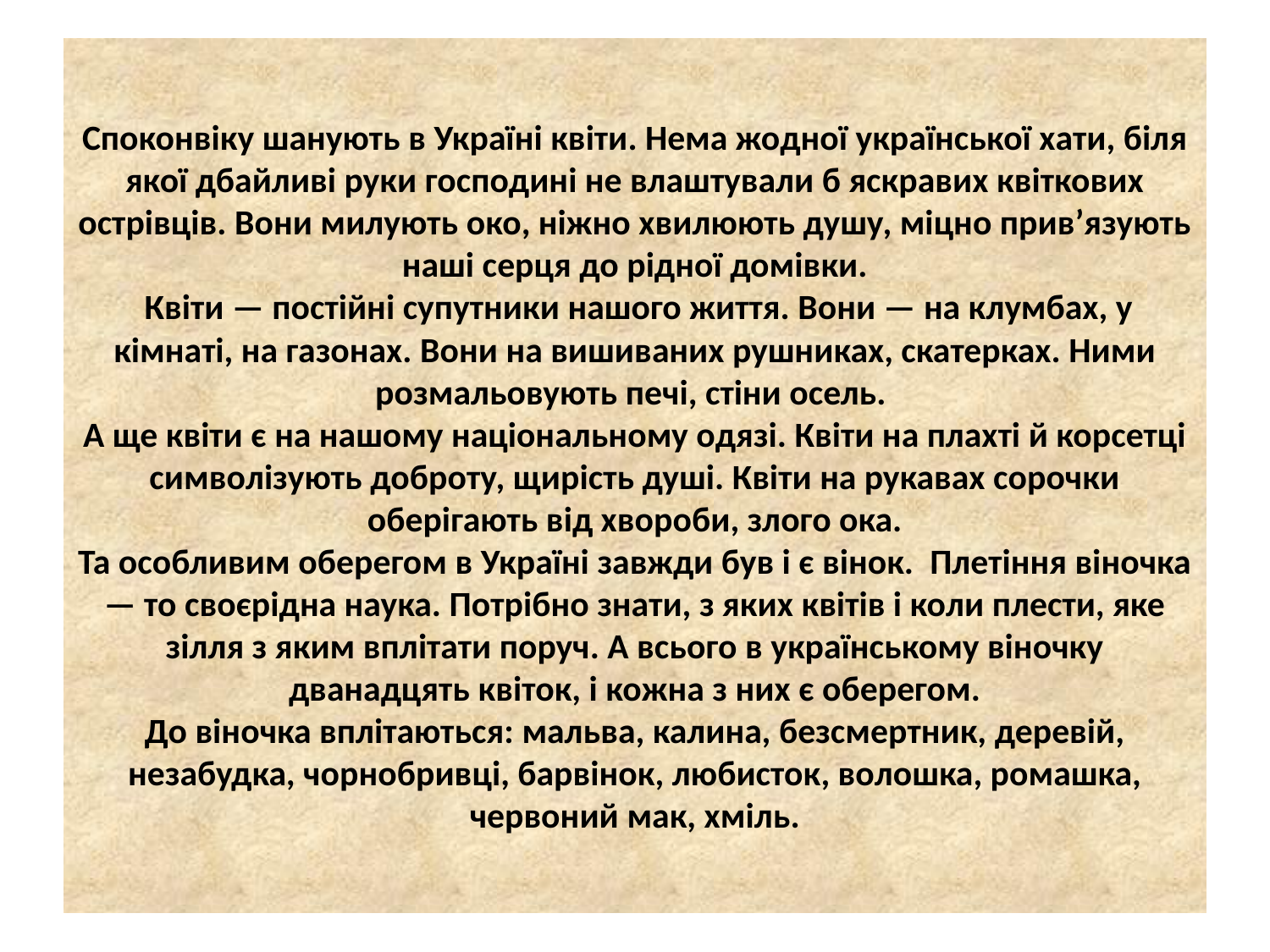

# Споконвіку шанують в Україні квіти. Нема жодної української хати, біля якої дбайливі руки господині не влаштували б яскравих квіткових острівців. Вони милують око, ніжно хвилюють душу, міцно прив’язують наші серця до рідної домівки. Квіти — постійні супутники нашого життя. Вони — на клумбах, у кімнаті, на газонах. Вони на вишиваних рушниках, скатерках. Ними розмальовують печі, стіни осель. А ще квіти є на нашому національному одязі. Квіти на плахті й корсетці символізують доброту, щирість душі. Квіти на рукавах сорочки оберігають від хвороби, злого ока. Та особливим оберегом в Україні завжди був і є вінок.  Плетіння віночка — то своєрідна наука. Потрібно знати, з яких квітів і коли плести, яке зілля з яким вплітати поруч. А всього в українському віночку дванадцять квіток, і кожна з них є оберегом. До віночка вплітаються: мальва, калина, безсмертник, деревій, незабудка, чорнобривці, барвінок, любисток, волошка, ромашка, червоний мак, хміль.